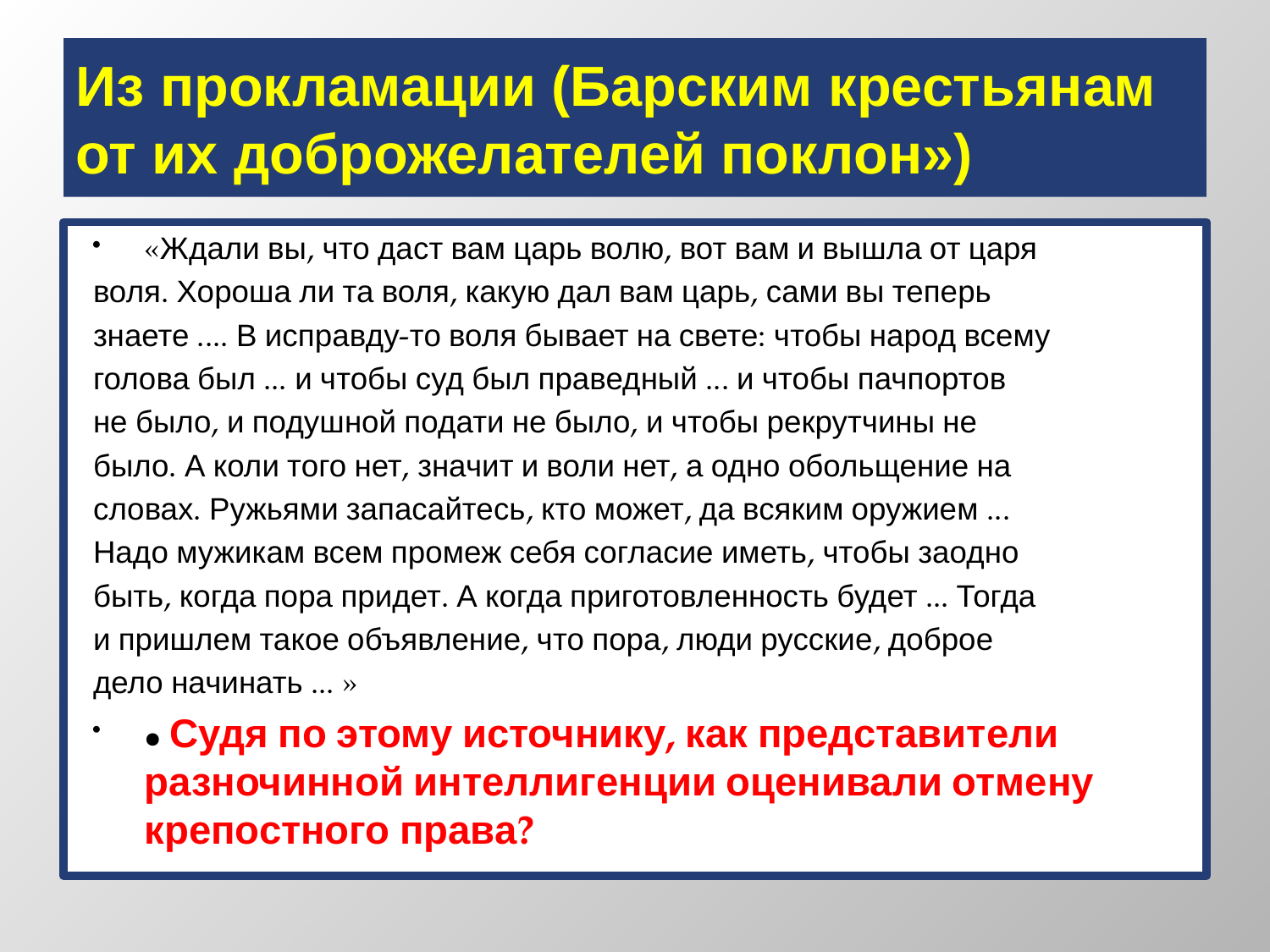

# Из прокламации (Барским крестьянам от их доброжелателей поклон»)
«Ждали вы, что даст вам царь волю, вот вам и вышла от царя
воля. Хороша ли та воля, какую дал вам царь, сами вы теперь
знаете .... В исправду-то воля бывает на свете: чтобы народ всему
голова был ... и чтобы суд был праведный ... и чтобы пачпортов
не было, и подушной подати не было, и чтобы рекрутчины не
было. А коли того нет, значит и воли нет, а одно обольщение на
словах. Ружьями запасайтесь, кто может, да всяким оружием ...
Надо мужикам всем промеж себя согласие иметь, чтобы заодно
быть, когда пора придет. А когда приготовленность будет ... Тогда
и пришлем такое объявле­ние, что пора, люди русские, доброе
дело начинать ... »
• Судя по этому источнику, как представители разночинной интеллигенции оценивали отмену крепостного права?